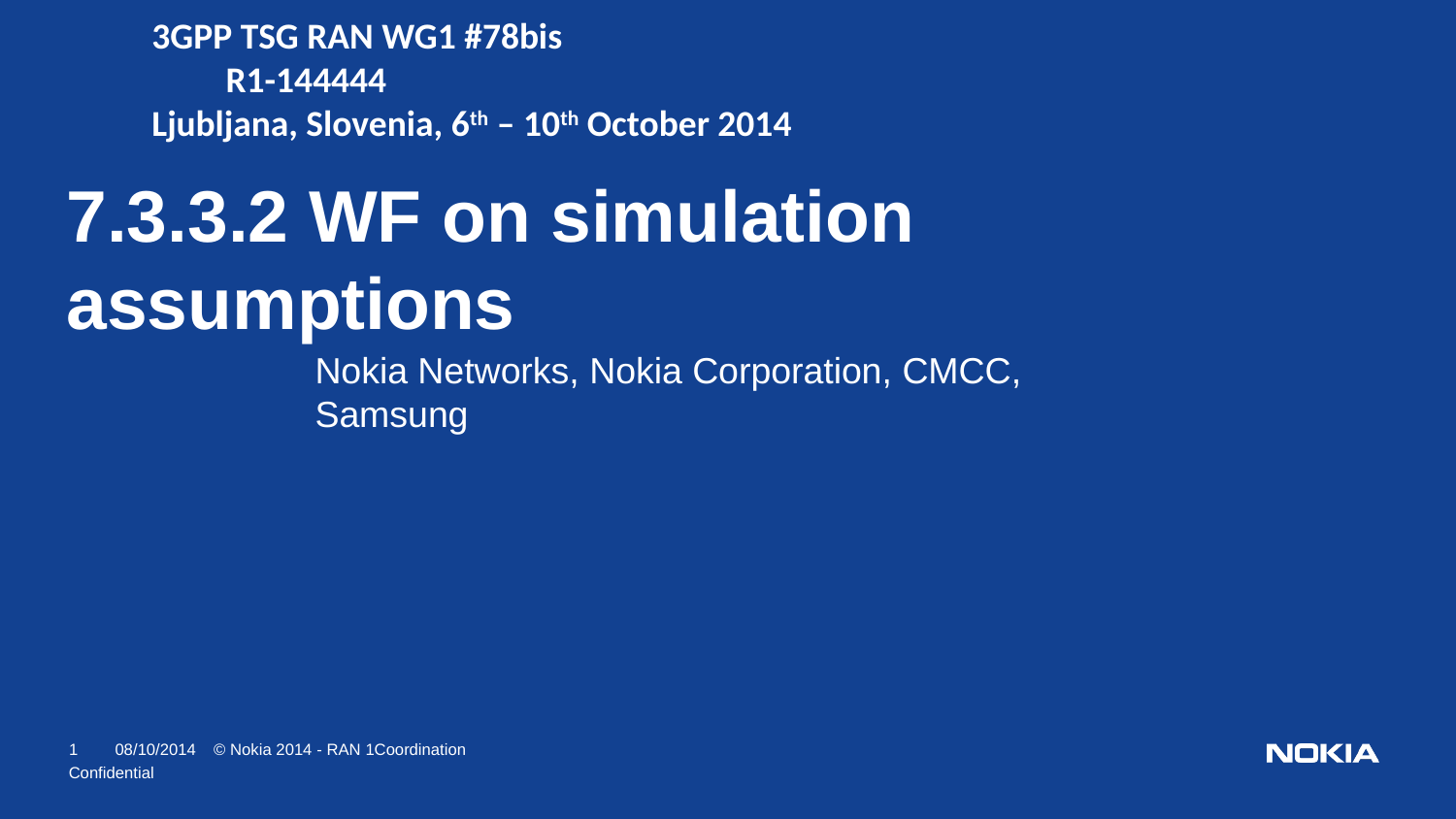

3GPP TSG RAN WG1 #78bis					                     R1-144444
Ljubljana, Slovenia, 6th – 10th October 2014

7.3.3.2 WF on simulation assumptions
Nokia Networks, Nokia Corporation, CMCC, Samsung